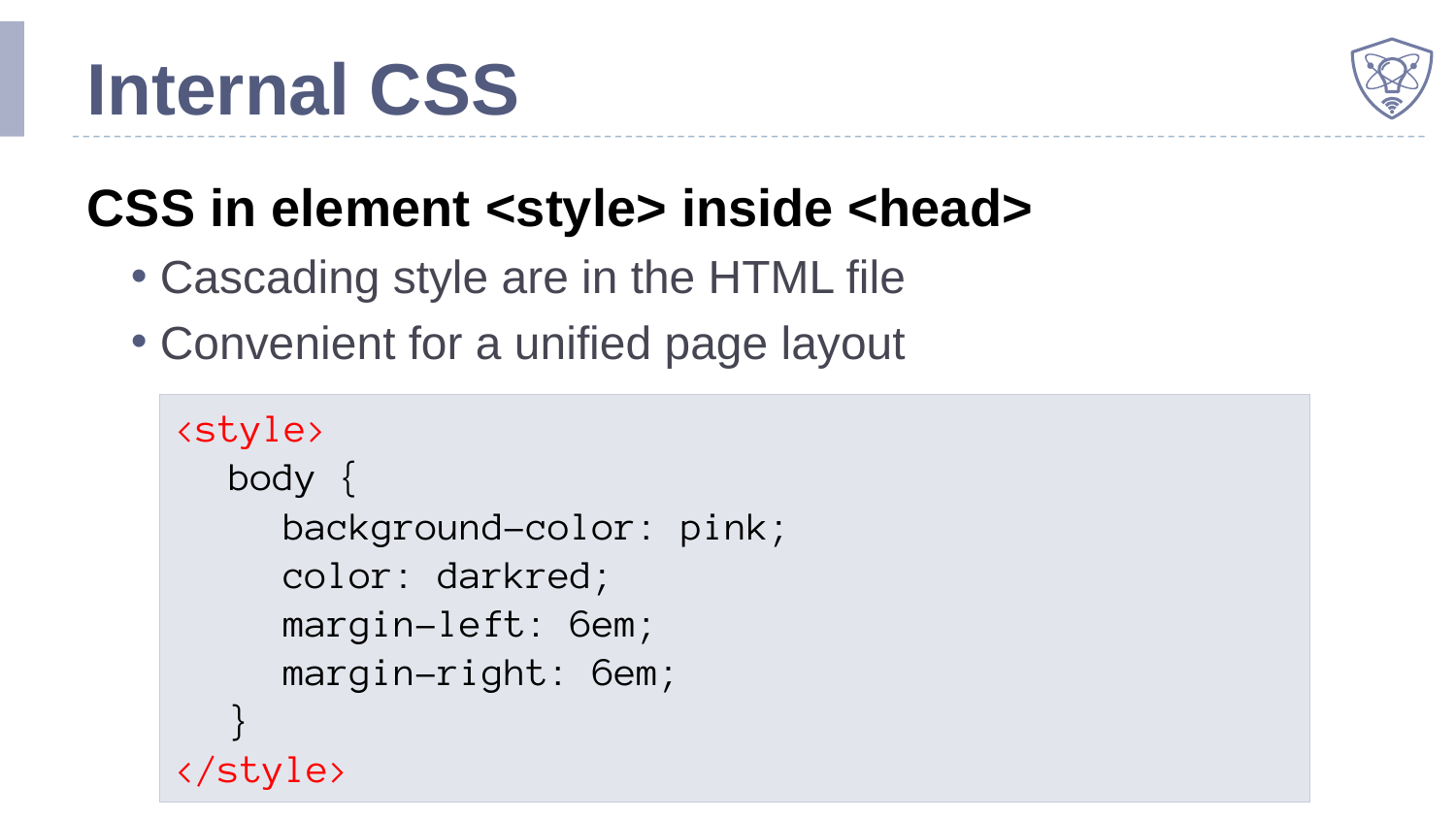

# Internal CSS
CSS in element <style> inside <head>
Cascading style are in the HTML file
Convenient for a unified page layout
<style>
	body {
		background-color: pink;
		color: darkred;
		margin-left: 6em;
		margin-right: 6em;
	}
</style>